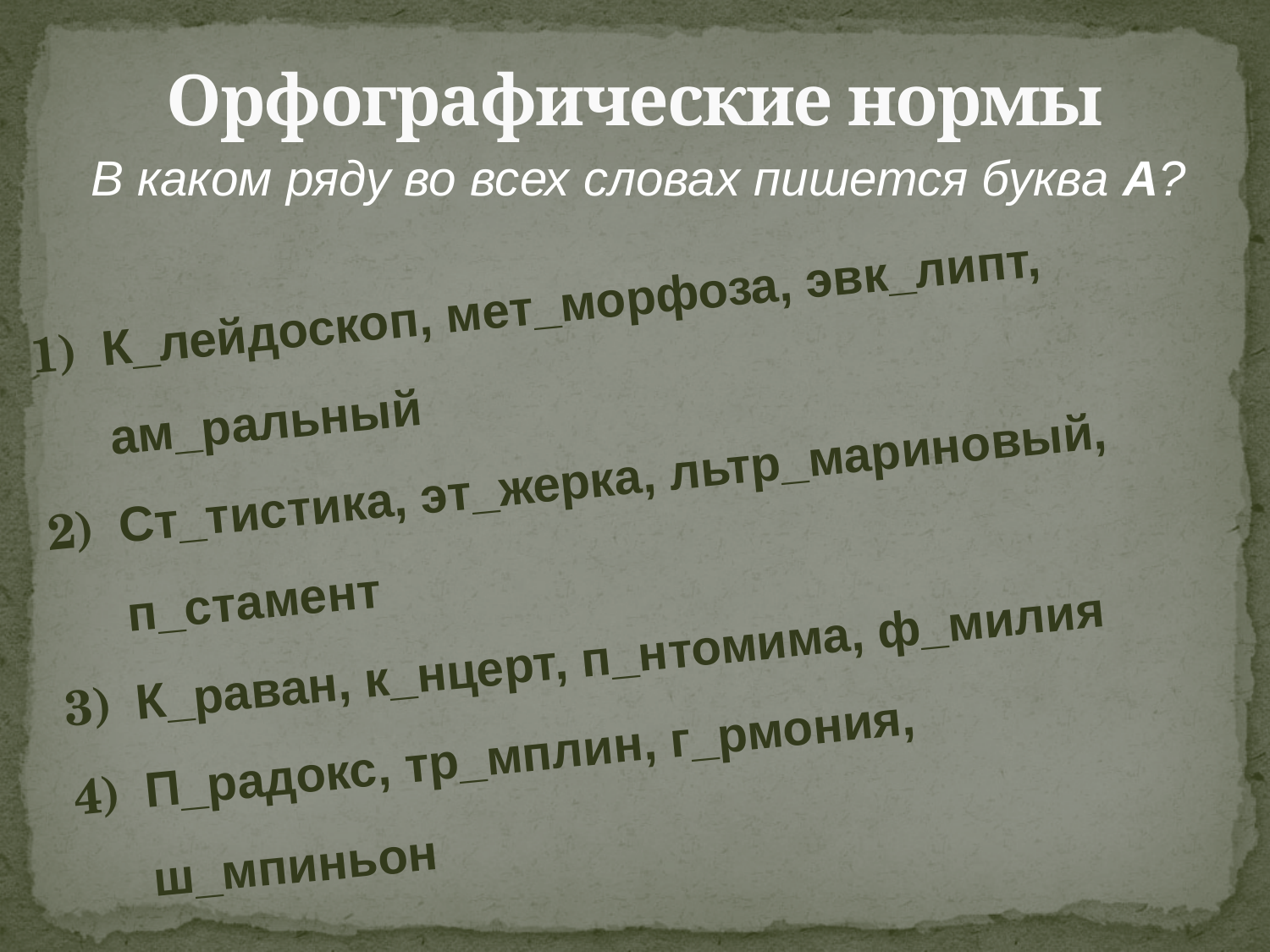

# Орфографические нормы
В каком ряду во всех словах пишется буква А?

К_лейдоскоп, мет_морфоза, эвк_липт, ам_ральный
Ст_тистика, эт_жерка, льтр_мариновый, п_стамент
К_раван, к_нцерт, п_нтомима, ф_милия
П_радокс, тр_мплин, г_рмония, ш_мпиньон